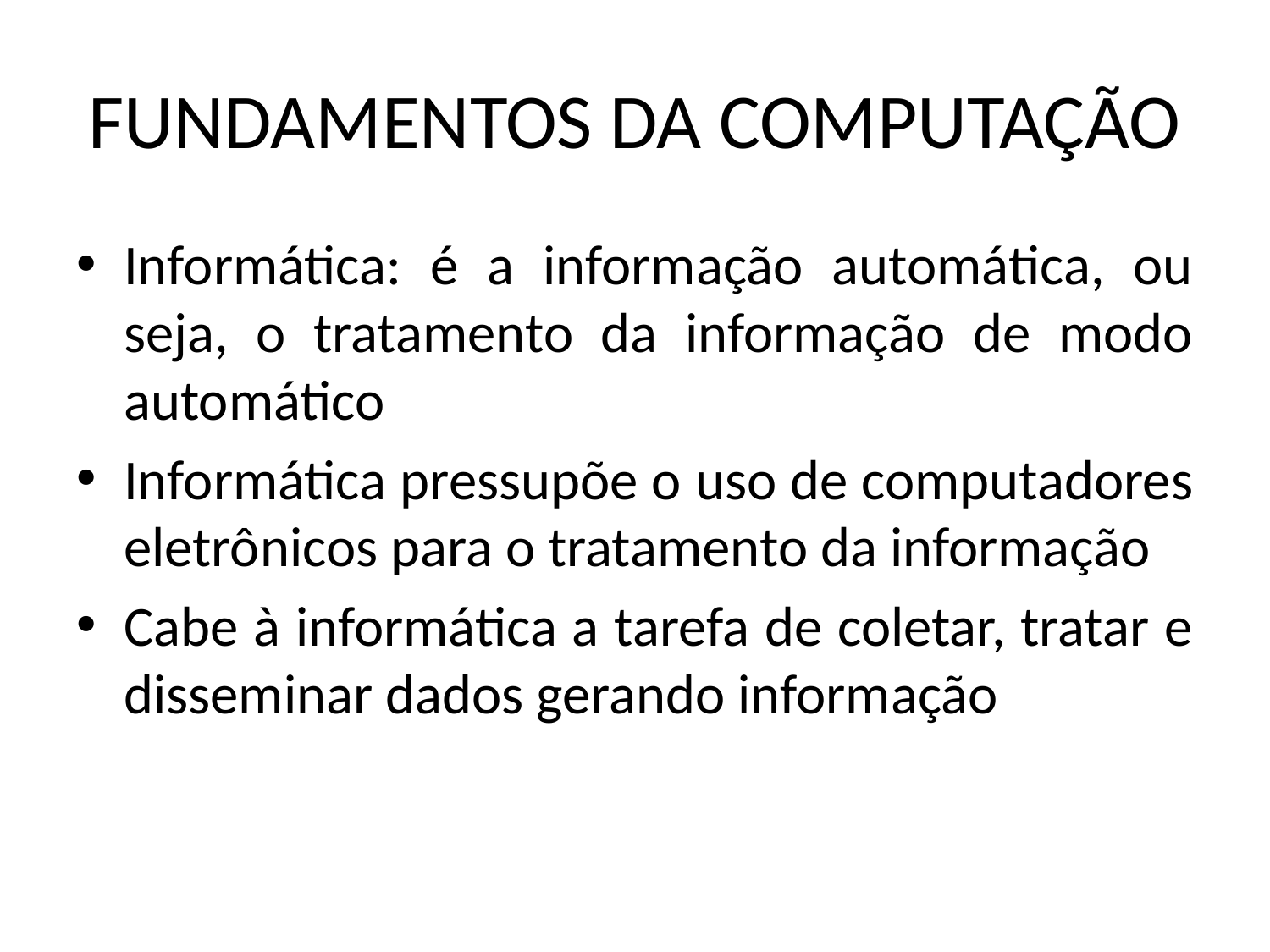

# FUNDAMENTOS DA COMPUTAÇÃO
Informática: é a informação automática, ou seja, o tratamento da informação de modo automático
Informática pressupõe o uso de computadores eletrônicos para o tratamento da informação
Cabe à informática a tarefa de coletar, tratar e disseminar dados gerando informação